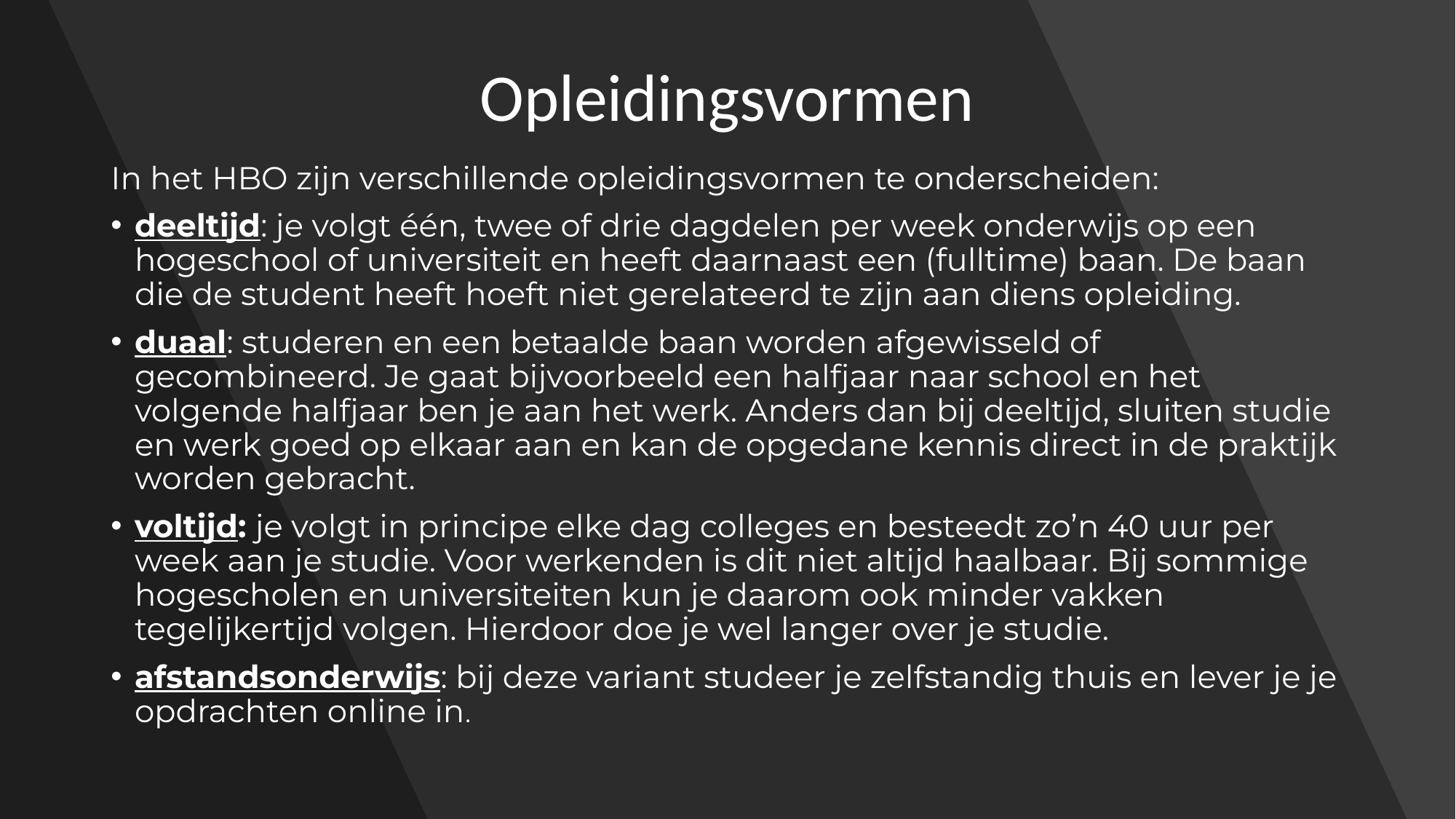

# Opleidingsvormen
In het HBO zijn verschillende opleidingsvormen te onderscheiden:
deeltijd: je volgt één, twee of drie dagdelen per week onderwijs op een hogeschool of universiteit en heeft daarnaast een (fulltime) baan. De baan die de student heeft hoeft niet gerelateerd te zijn aan diens opleiding.
duaal: studeren en een betaalde baan worden afgewisseld of gecombineerd. Je gaat bijvoorbeeld een halfjaar naar school en het volgende halfjaar ben je aan het werk. Anders dan bij deeltijd, sluiten studie en werk goed op elkaar aan en kan de opgedane kennis direct in de praktijk worden gebracht.
voltijd: je volgt in principe elke dag colleges en besteedt zo’n 40 uur per week aan je studie. Voor werkenden is dit niet altijd haalbaar. Bij sommige hogescholen en universiteiten kun je daarom ook minder vakken tegelijkertijd volgen. Hierdoor doe je wel langer over je studie.
afstandsonderwijs: bij deze variant studeer je zelfstandig thuis en lever je je opdrachten online in.